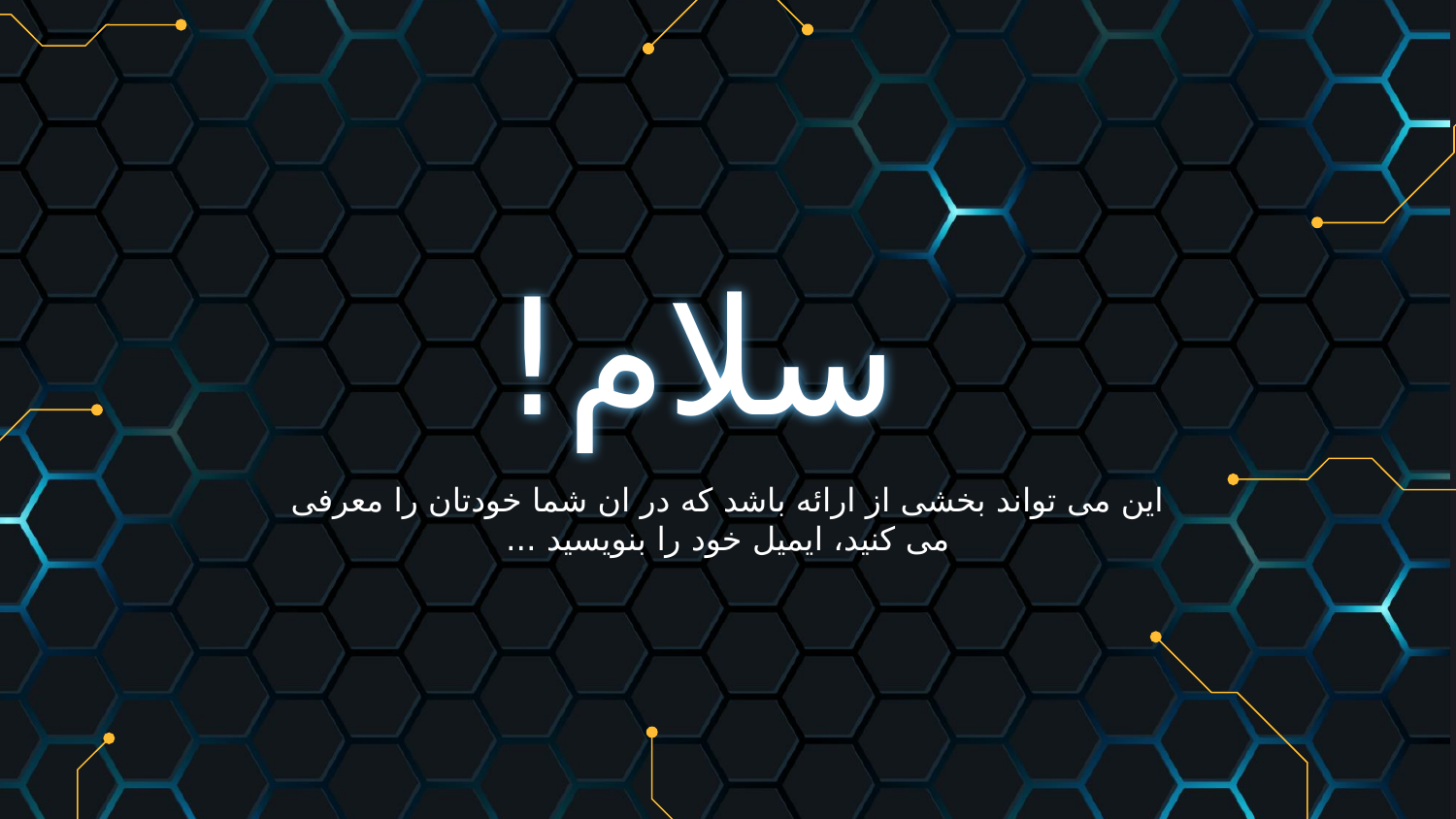

# سلام!
این می تواند بخشی از ارائه باشد که در ان شما خودتان را معرفی می کنید، ایمیل خود را بنویسید ...